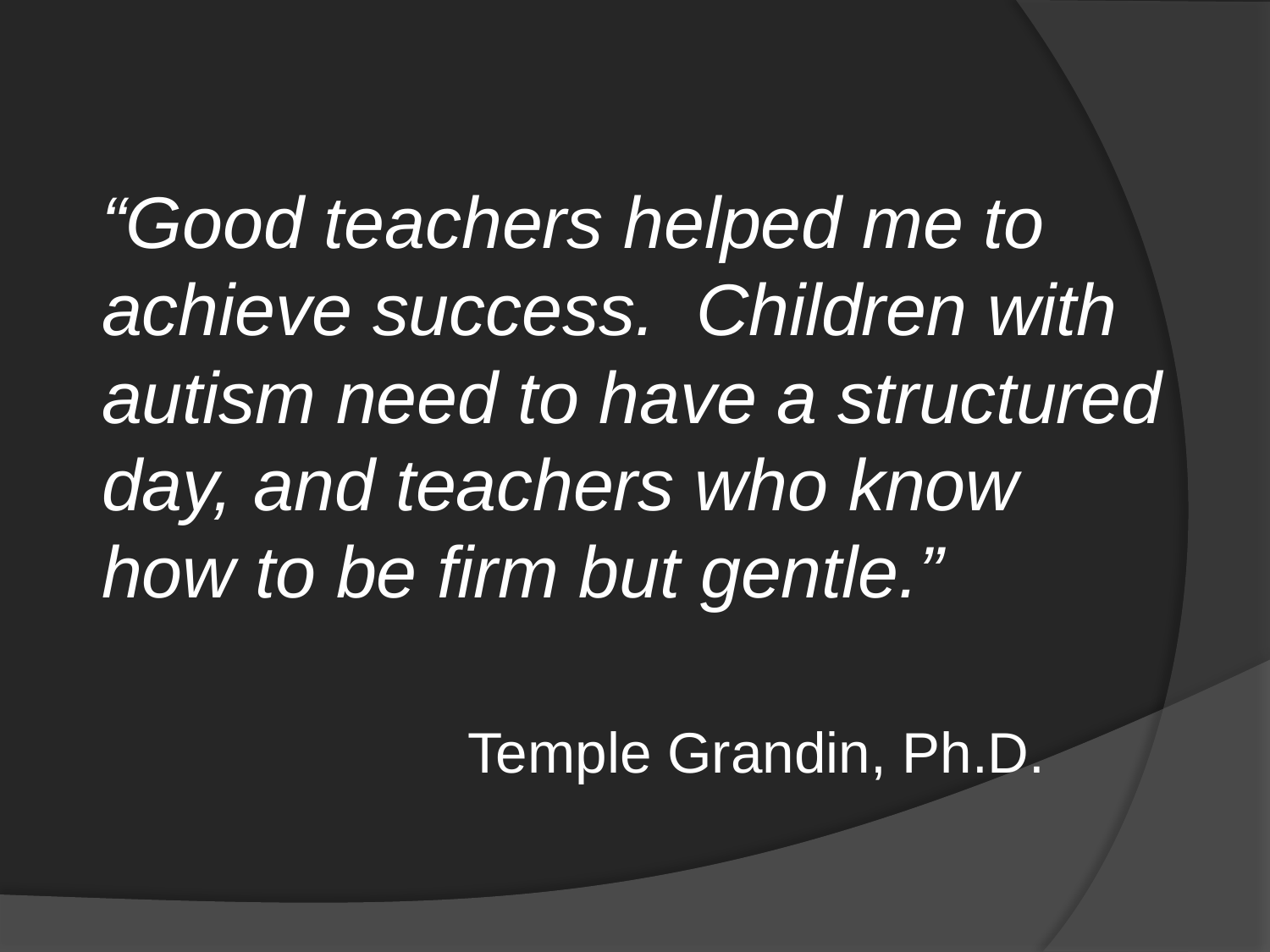

# “Good teachers helped me to achieve success.  Children with autism need to have a structured day, and teachers who know how to be firm but gentle.” Temple Grandin, Ph.D.